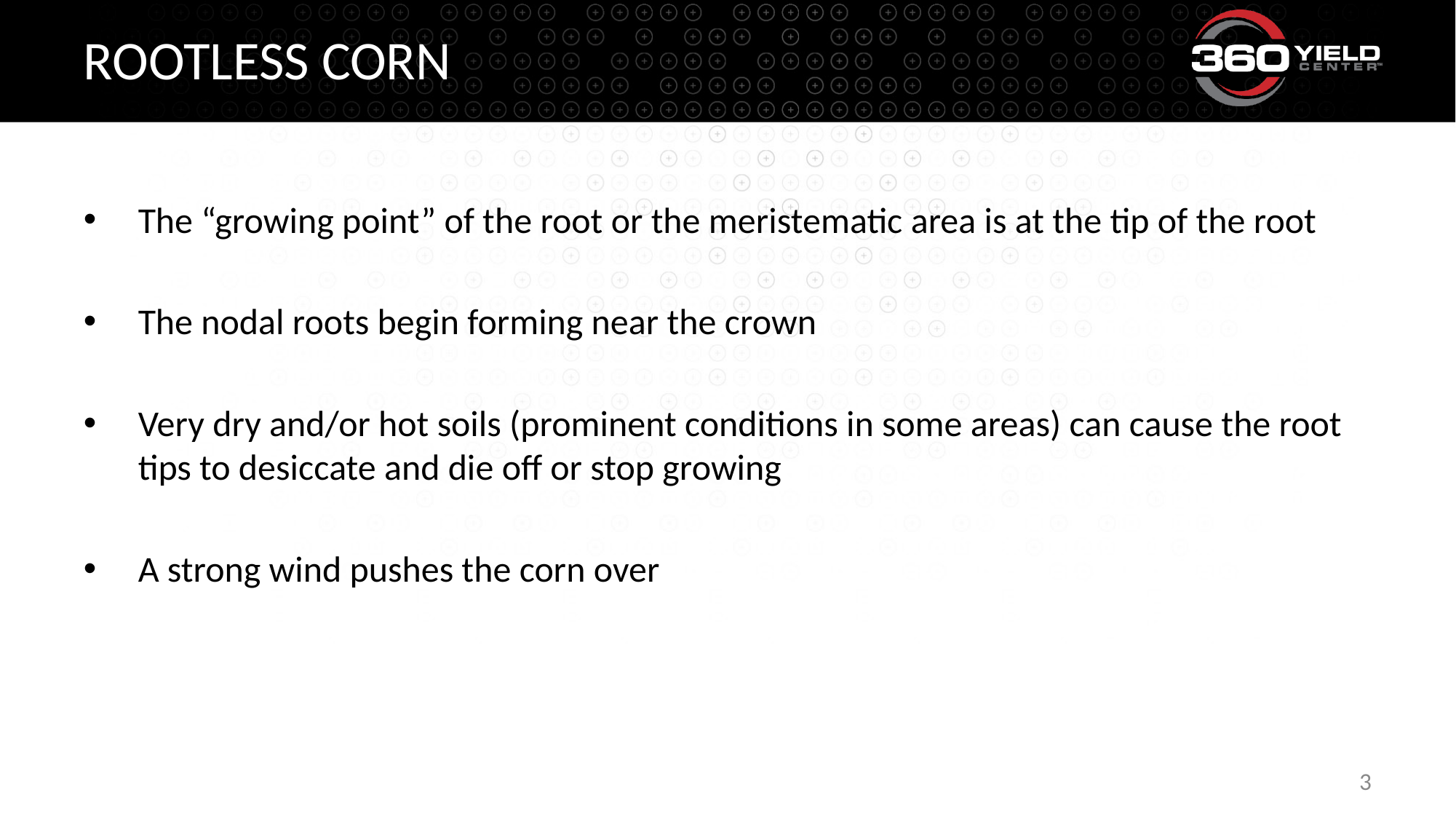

# Rootless corn
The “growing point” of the root or the meristematic area is at the tip of the root

The nodal roots begin forming near the crown

Very dry and/or hot soils (prominent conditions in some areas) can cause the root tips to desiccate and die off or stop growing

A strong wind pushes the corn over
3